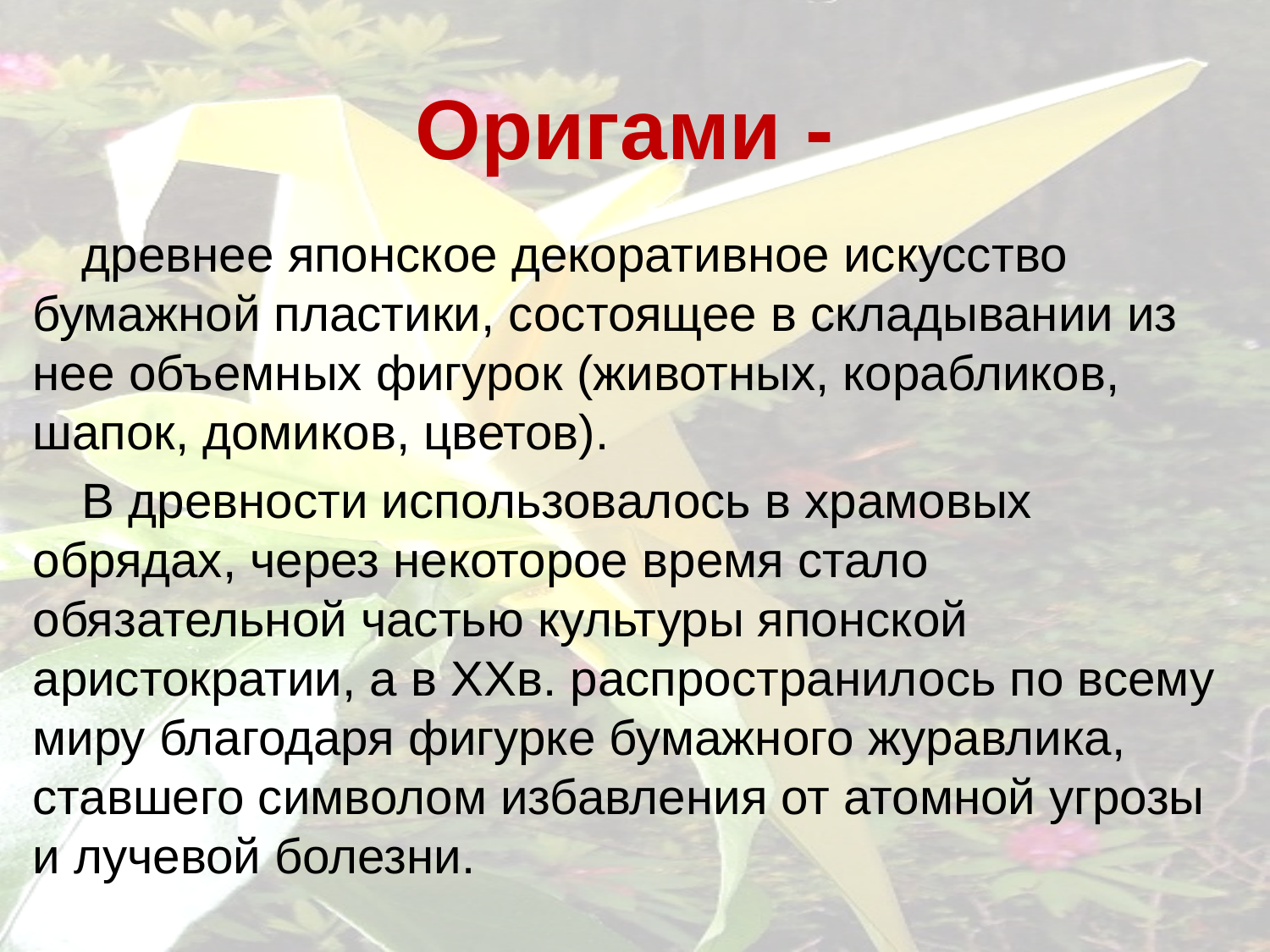

# Оригами -
древнее японское декоративное искусство бумажной пластики, состоящее в складывании из нее объемных фигурок (животных, корабликов, шапок, домиков, цветов).
В древности использовалось в храмовых обрядах, через некоторое время стало обязательной частью культуры японской аристократии, а в XXв. распространилось по всему миру благодаря фигурке бумажного журавлика, ставшего символом избавления от атомной угрозы и лучевой болезни.